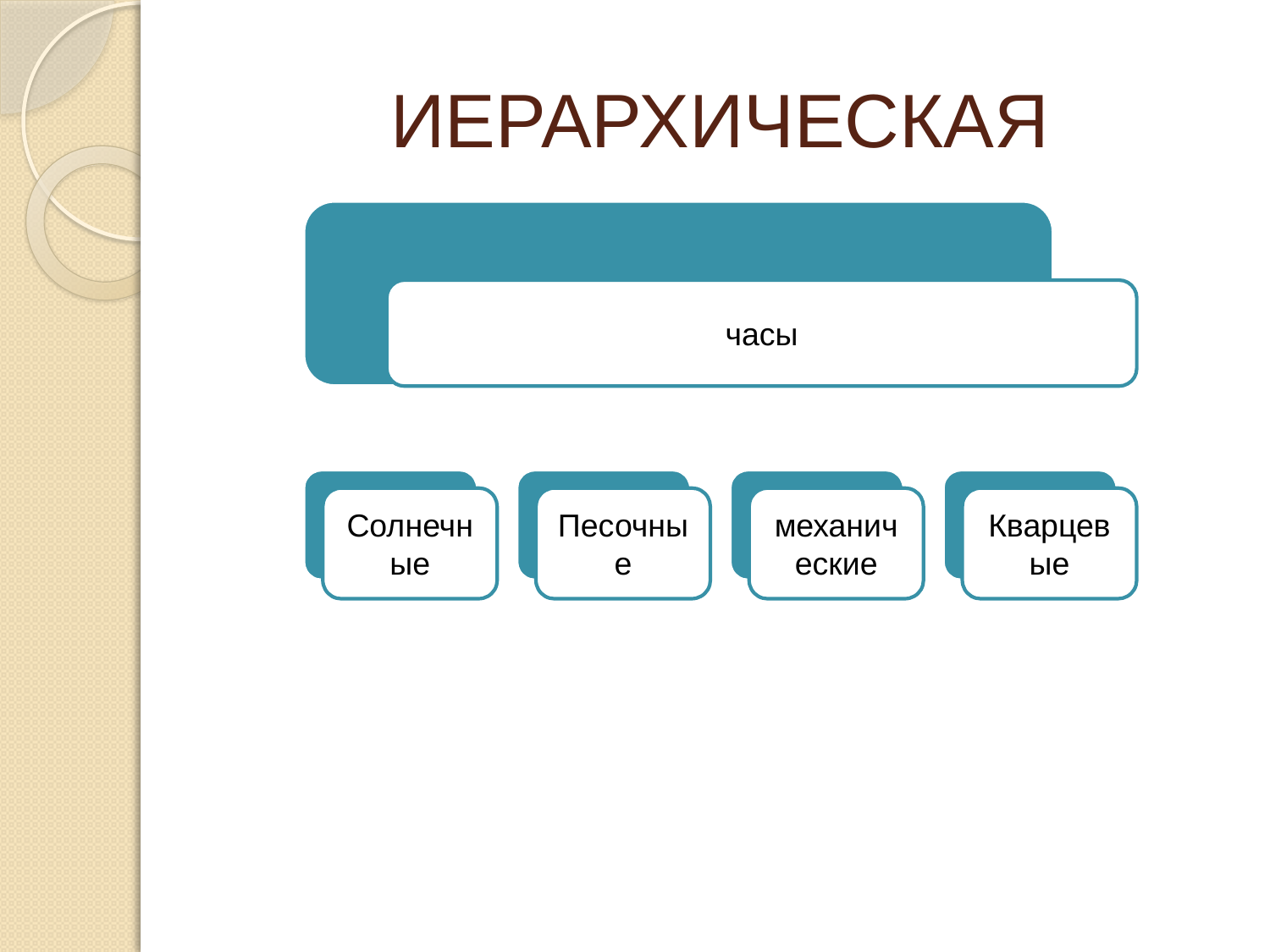

# ИЕРАРХИЧЕСКАЯ
часы
Солнечные
Кварцевые
Песочные
механические